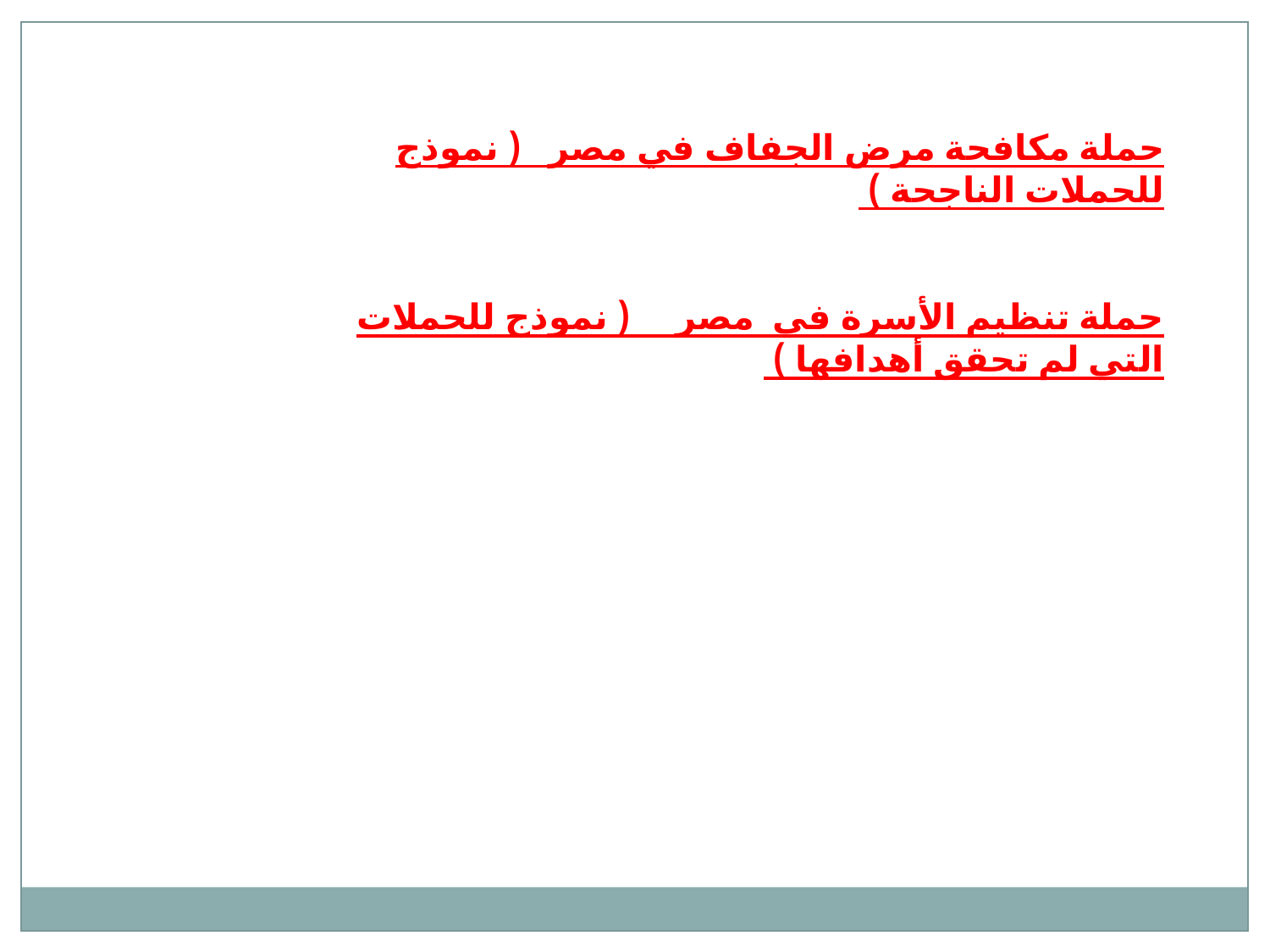

حملة مكافحة مرض الجفاف في مصر   ( نموذج للحملات الناجحة )

حملة تنظيم الأسرة في  مصر     ( نموذج للحملات التي لم تحقق أهدافها )